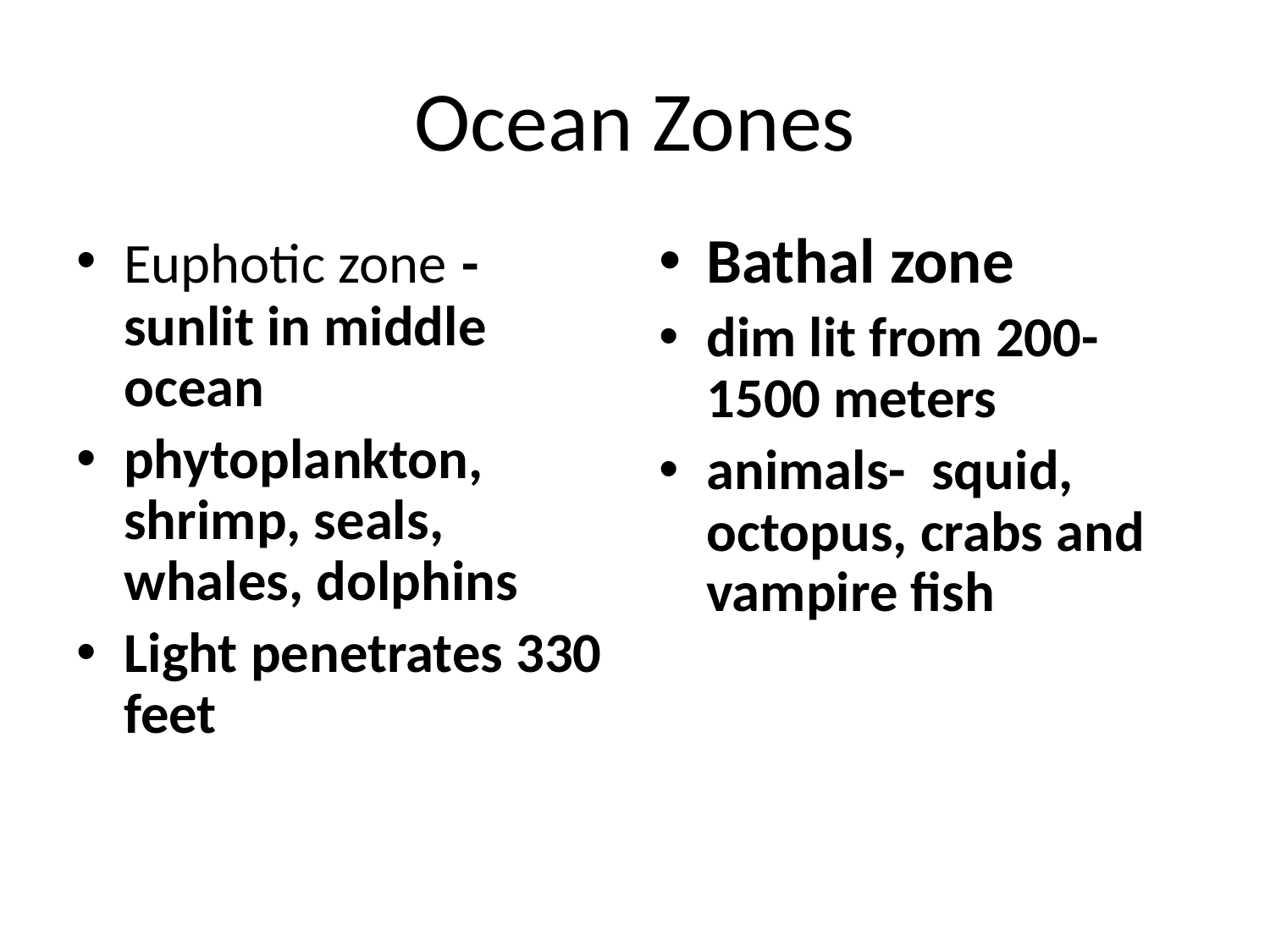

# Ocean Zones
Euphotic zone - sunlit in middle ocean
phytoplankton, shrimp, seals, whales, dolphins
Light penetrates 330 feet
Bathal zone
dim lit from 200- 1500 meters
animals-  squid, octopus, crabs and vampire fish